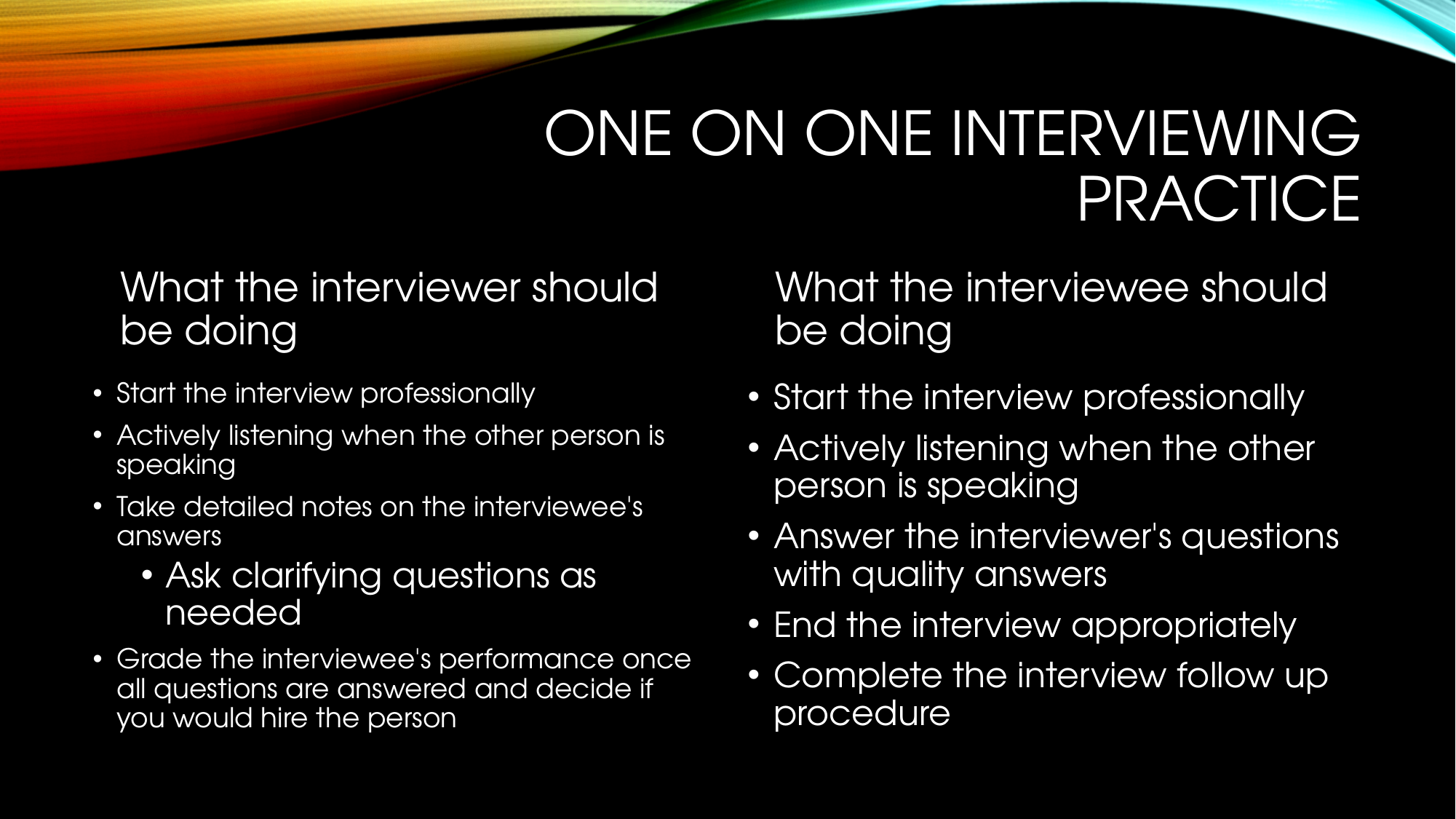

# One on One Interviewing Practice
What the interviewer should be doing
What the interviewee should be doing
Start the interview professionally
Actively listening when the other person is speaking
Take detailed notes on the interviewee's answers
Ask clarifying questions as needed
Grade the interviewee's performance once all questions are answered and decide if you would hire the person

Start the interview professionally
Actively listening when the other person is speaking
Answer the interviewer's questions with quality answers
End the interview appropriately
Complete the interview follow up procedure